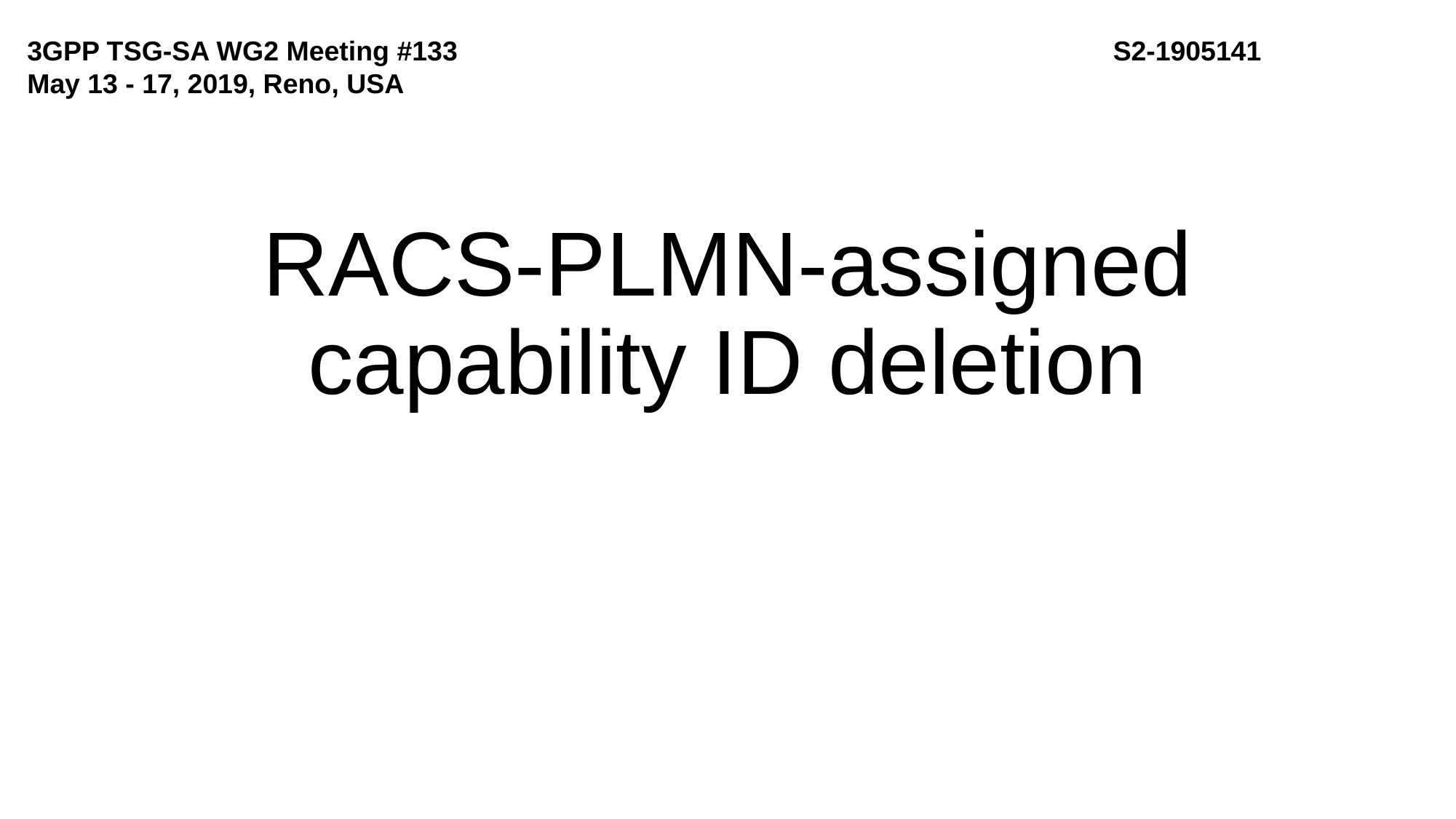

3GPP TSG-SA WG2 Meeting #133	                                                                                     S2-1905141
May 13 - 17, 2019, Reno, USA
# RACS-PLMN-assigned capability ID deletion